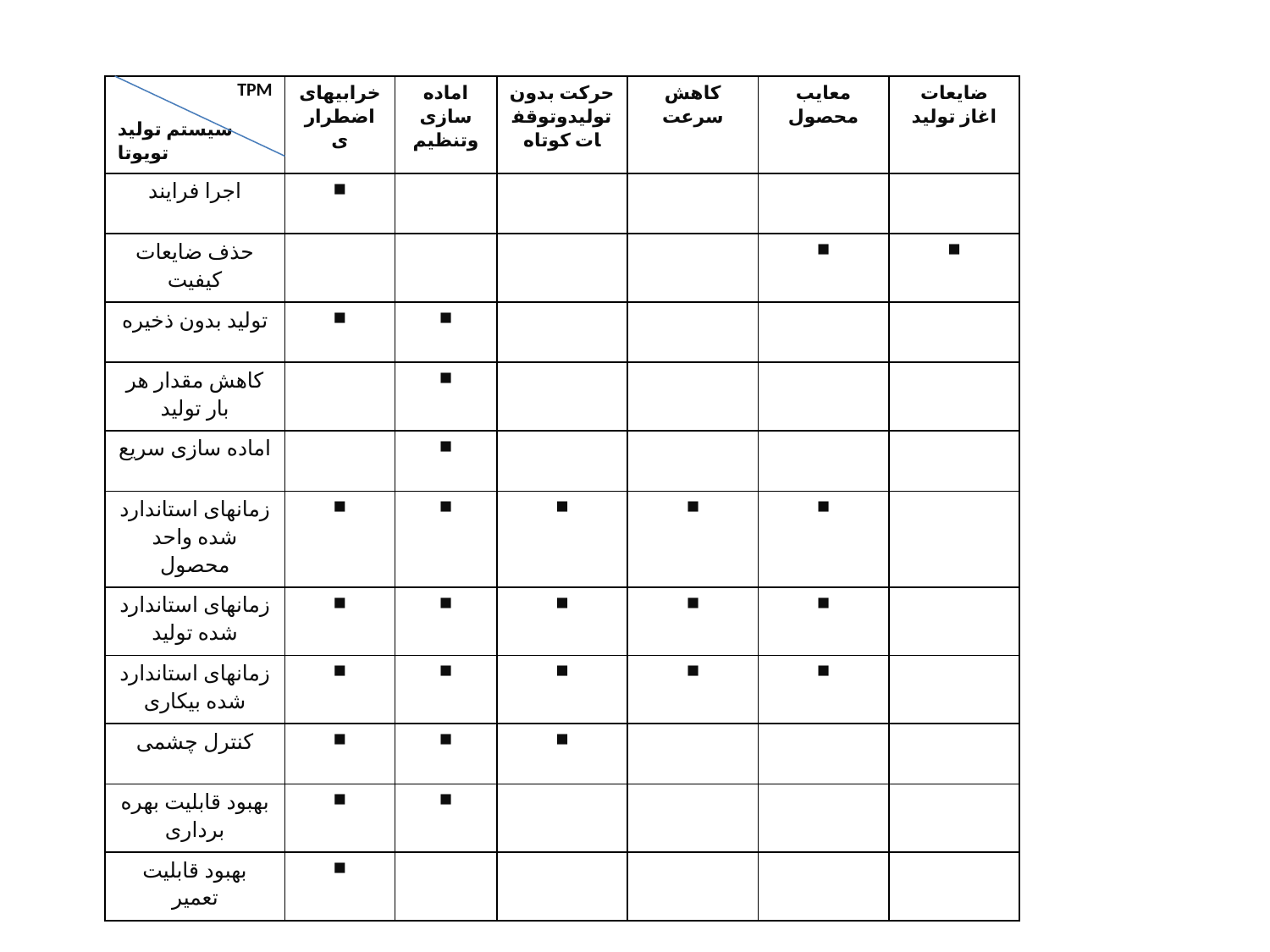

#
| TPM سیستم تولید تویوتا | خرابیهای اضطراری | اماده سازی وتنظیم | حرکت بدون تولیدوتوقفات کوتاه | کاهش سرعت | معایب محصول | ضایعات اغاز تولید |
| --- | --- | --- | --- | --- | --- | --- |
| اجرا فرایند | ■ |  |  |  |  |  |
| حذف ضایعات کیفیت |  |  |  |  | ■ | ■ |
| تولید بدون ذخیره | ■ | ■ |  |  |  |  |
| کاهش مقدار هر بار تولید |  | ■ |  |  |  |  |
| اماده سازی سریع |  | ■ |  |  |  |  |
| زمانهای استاندارد شده واحد محصول | ■ | ■ | ■ | ■ | ■ |  |
| زمانهای استاندارد شده تولید | ■ | ■ | ■ | ■ | ■ |  |
| زمانهای استاندارد شده بیکاری | ■ | ■ | ■ | ■ | ■ |  |
| کنترل چشمی | ■ | ■ | ■ |  |  |  |
| بهبود قابلیت بهره برداری | ■ | ■ |  |  |  |  |
| بهبود قابلیت تعمیر | ■ |  |  |  |  |  |
www.jozve.org